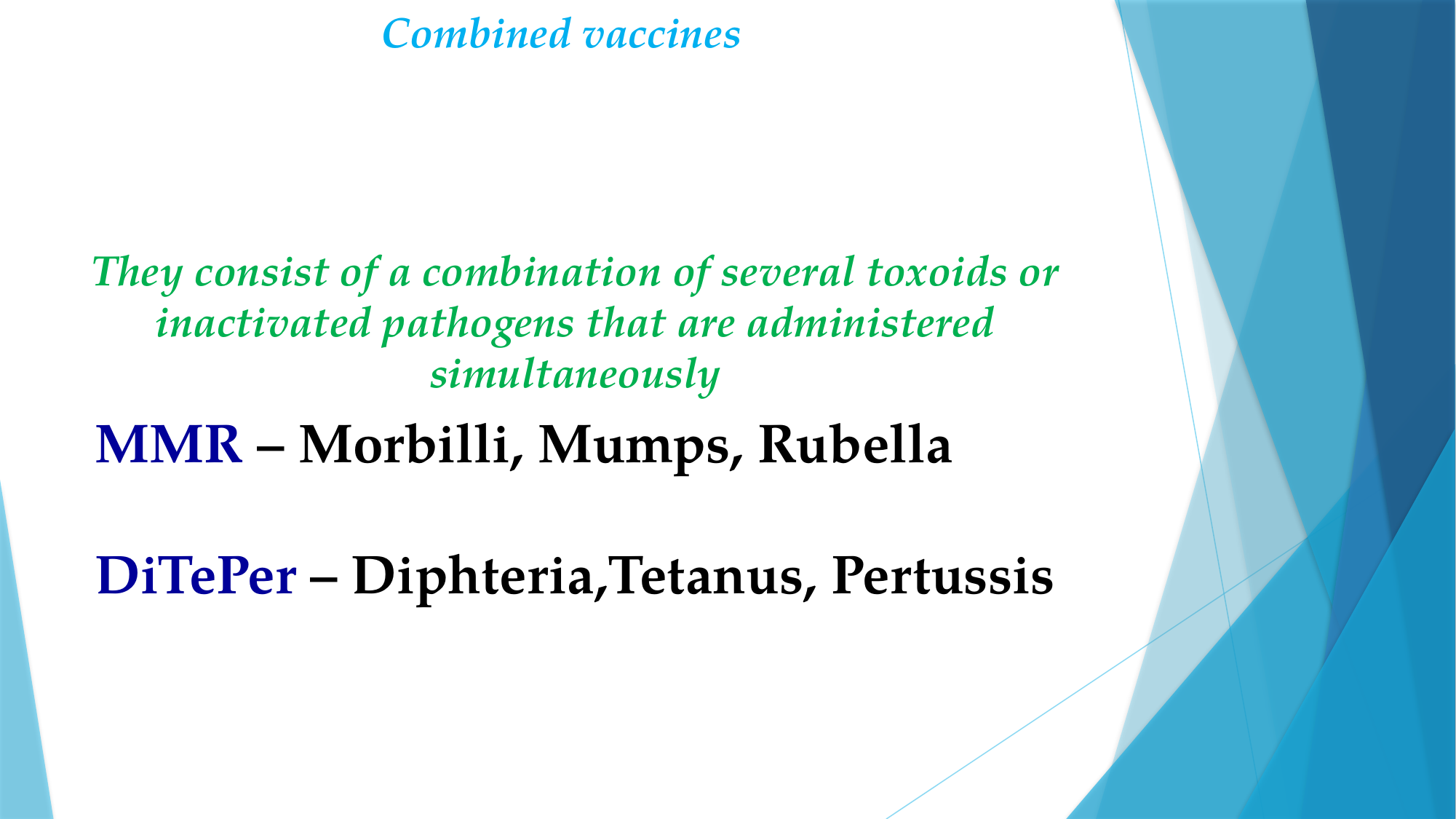

Combined vaccines
They consist of a combination of several toxoids or inactivated pathogens that are administered simultaneously
MMR – Morbilli, Mumps, Rubella

DiTePer – Diphteria,Tetanus, Pertussis